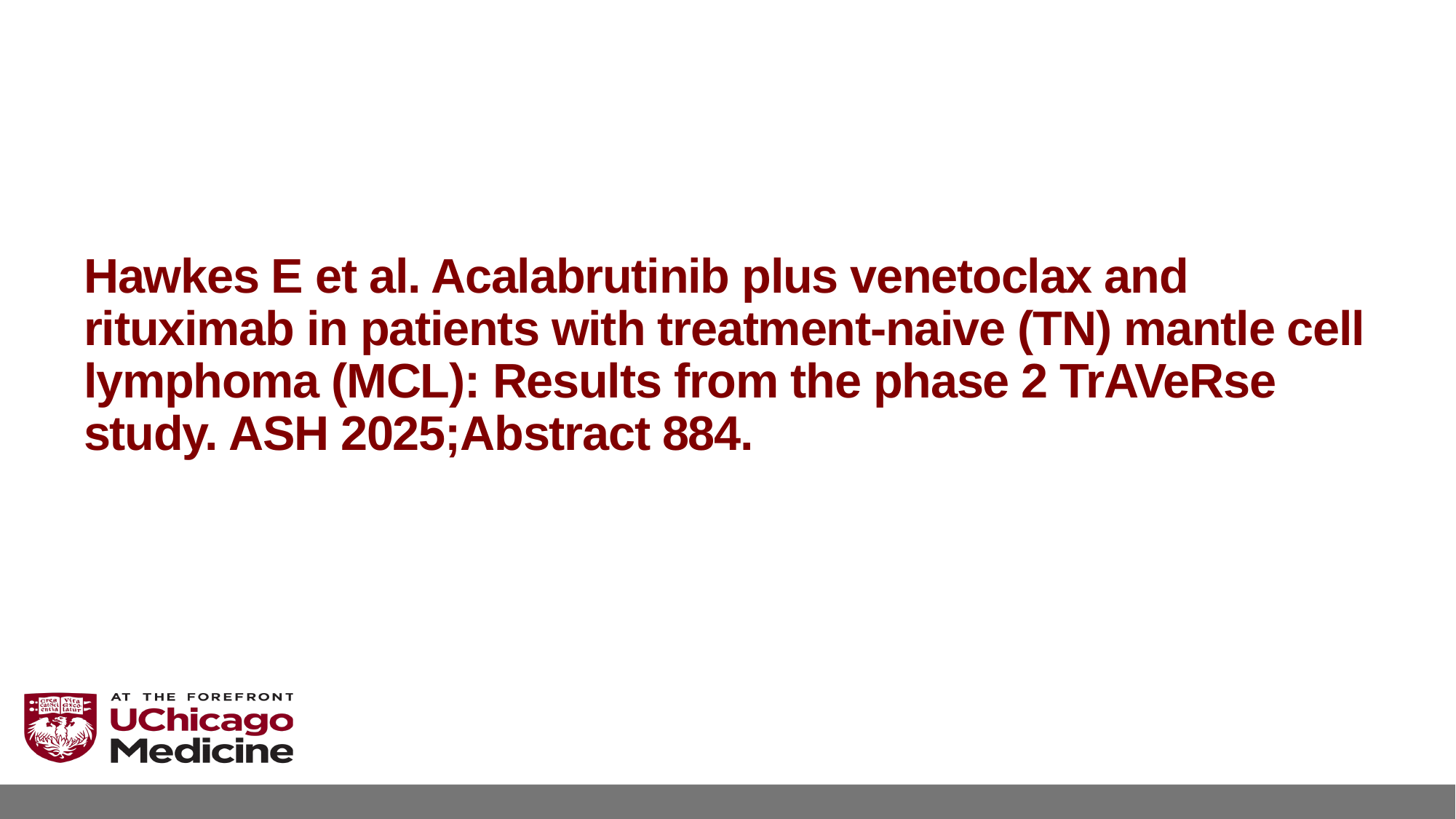

# Hawkes E et al. Acalabrutinib plus venetoclax and rituximab in patients with treatment-naive (TN) mantle cell lymphoma (MCL): Results from the phase 2 TrAVeRse study. ASH 2025;Abstract 884.